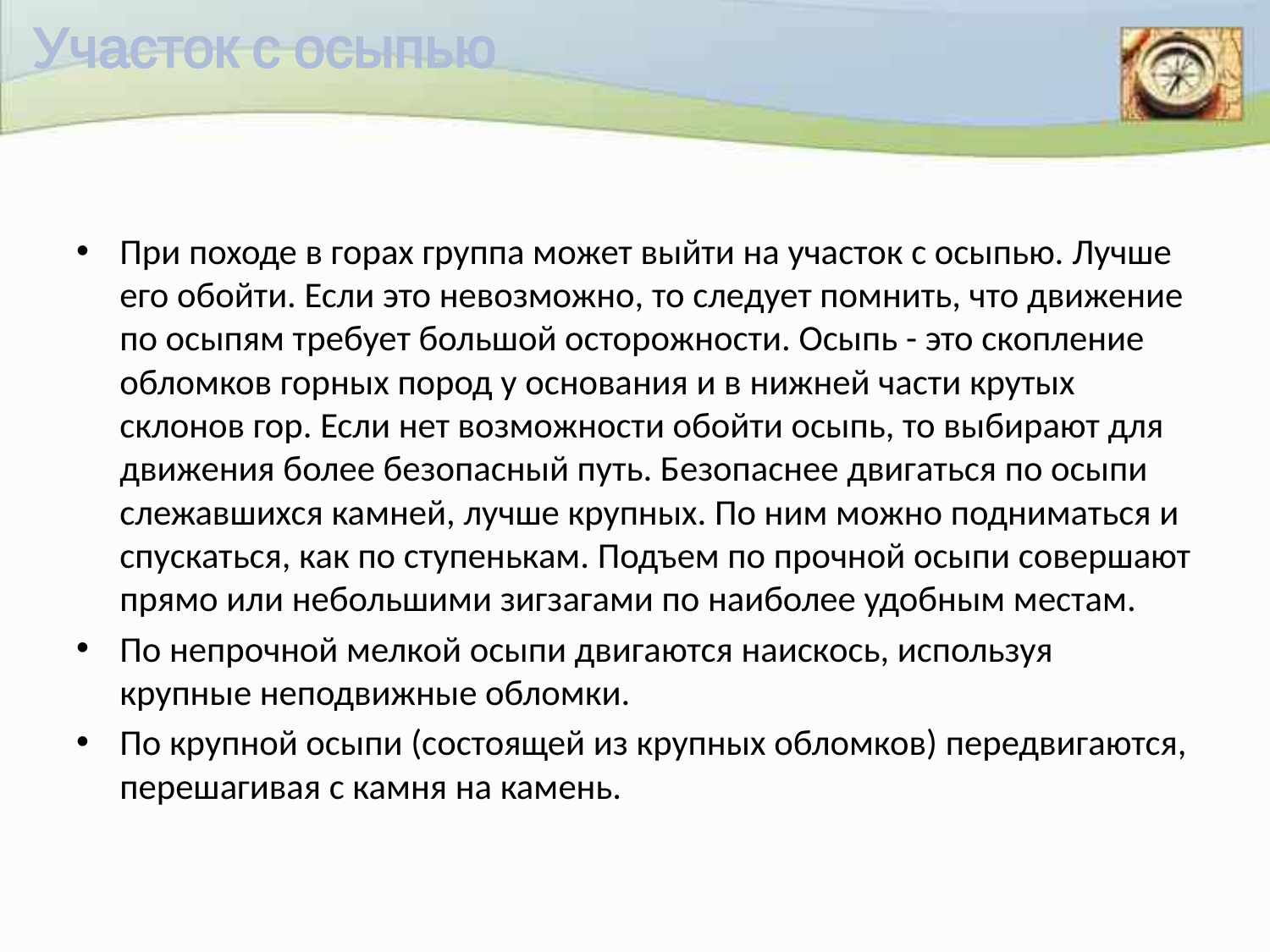

# Участок с осыпью
При походе в горах группа может выйти на участок с осыпью. Лучше его обойти. Если это невозможно, то следует помнить, что движение по осыпям требует большой осторожности. Осыпь - это скопление обломков горных пород у основания и в нижней части крутых склонов гор. Если нет возможности обойти осыпь, то выбирают для движения более безопасный путь. Безопаснее двигаться по осыпи слежавшихся камней, лучше крупных. По ним можно подниматься и спускаться, как по ступенькам. Подъем по прочной осыпи совершают прямо или небольшими зигзагами по наиболее удобным местам.
По непрочной мелкой осыпи двигаются наискось, используя крупные неподвижные обломки.
По крупной осыпи (состоящей из крупных обломков) передвигаются, перешагивая с камня на камень.